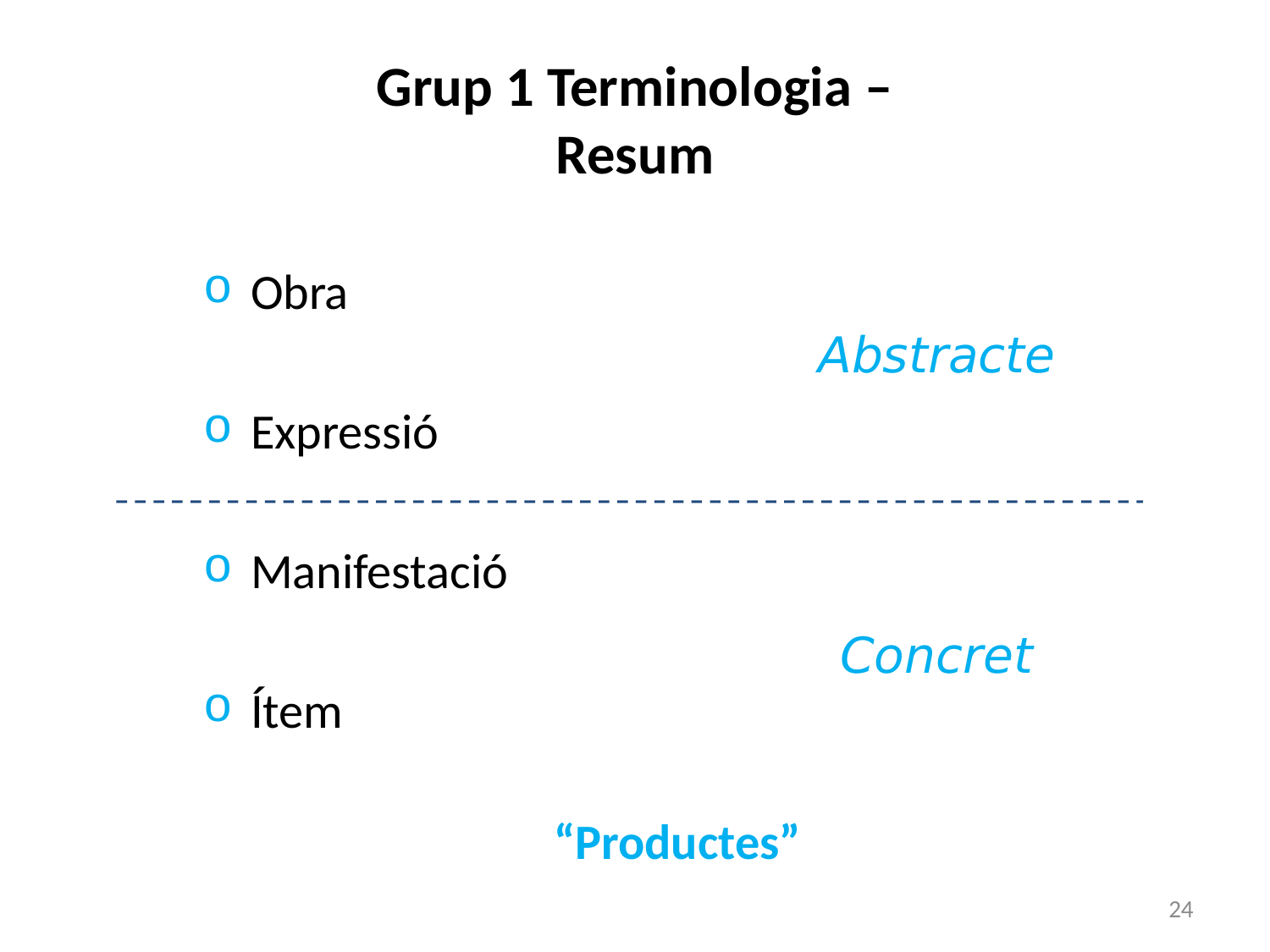

# Grup 1 Terminologia – Resum
Obra

Expressió

Manifestació

Ítem
Abstracte

Concret

“Productes”
24